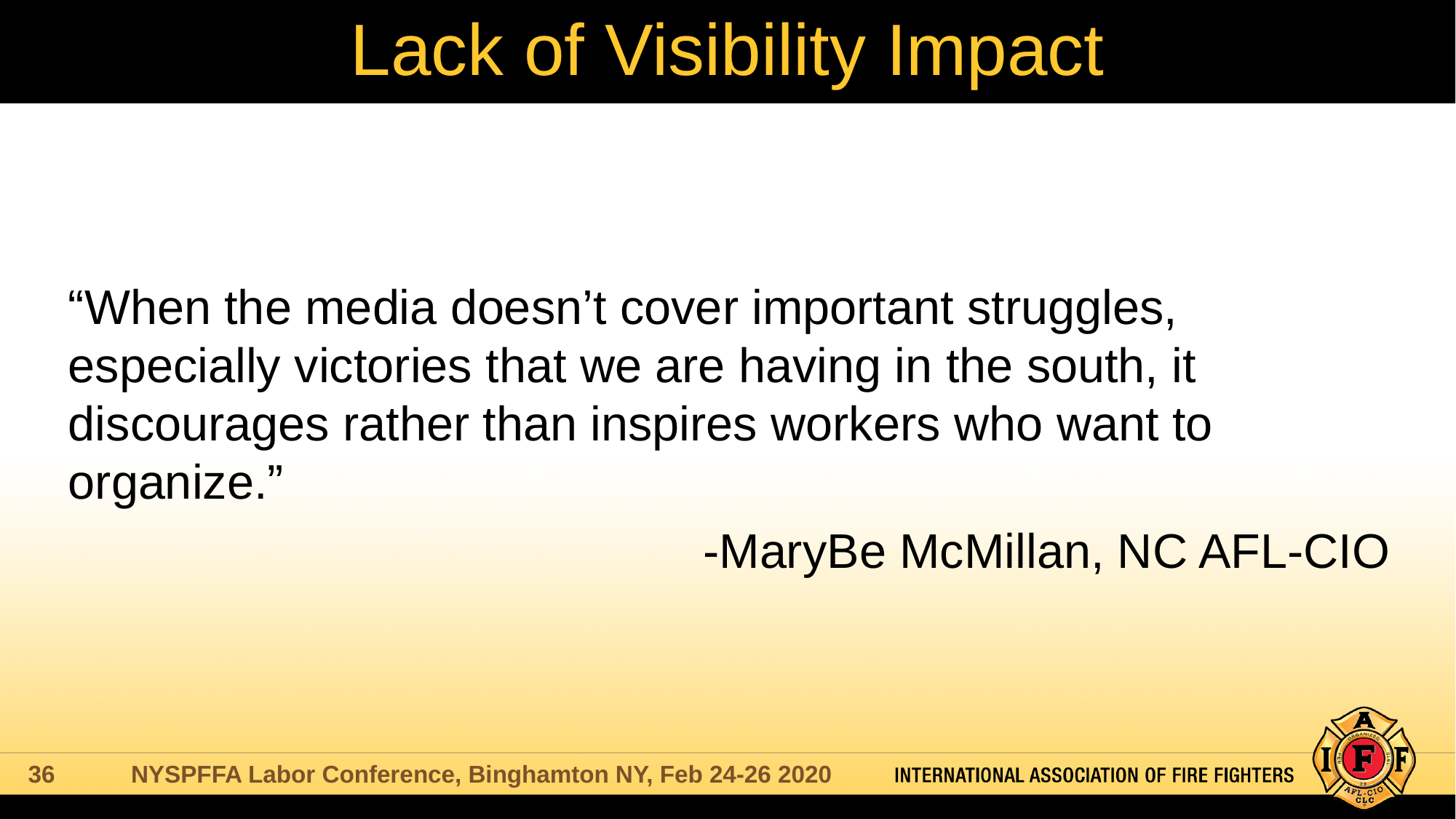

# Lack of Visibility Impact

“When the media doesn’t cover important struggles, especially victories that we are having in the south, it discourages rather than inspires workers who want to organize.”
-MaryBe McMillan, NC AFL-CIO
NYSPFFA Labor Conference, Binghamton NY, Feb 24-26 2020